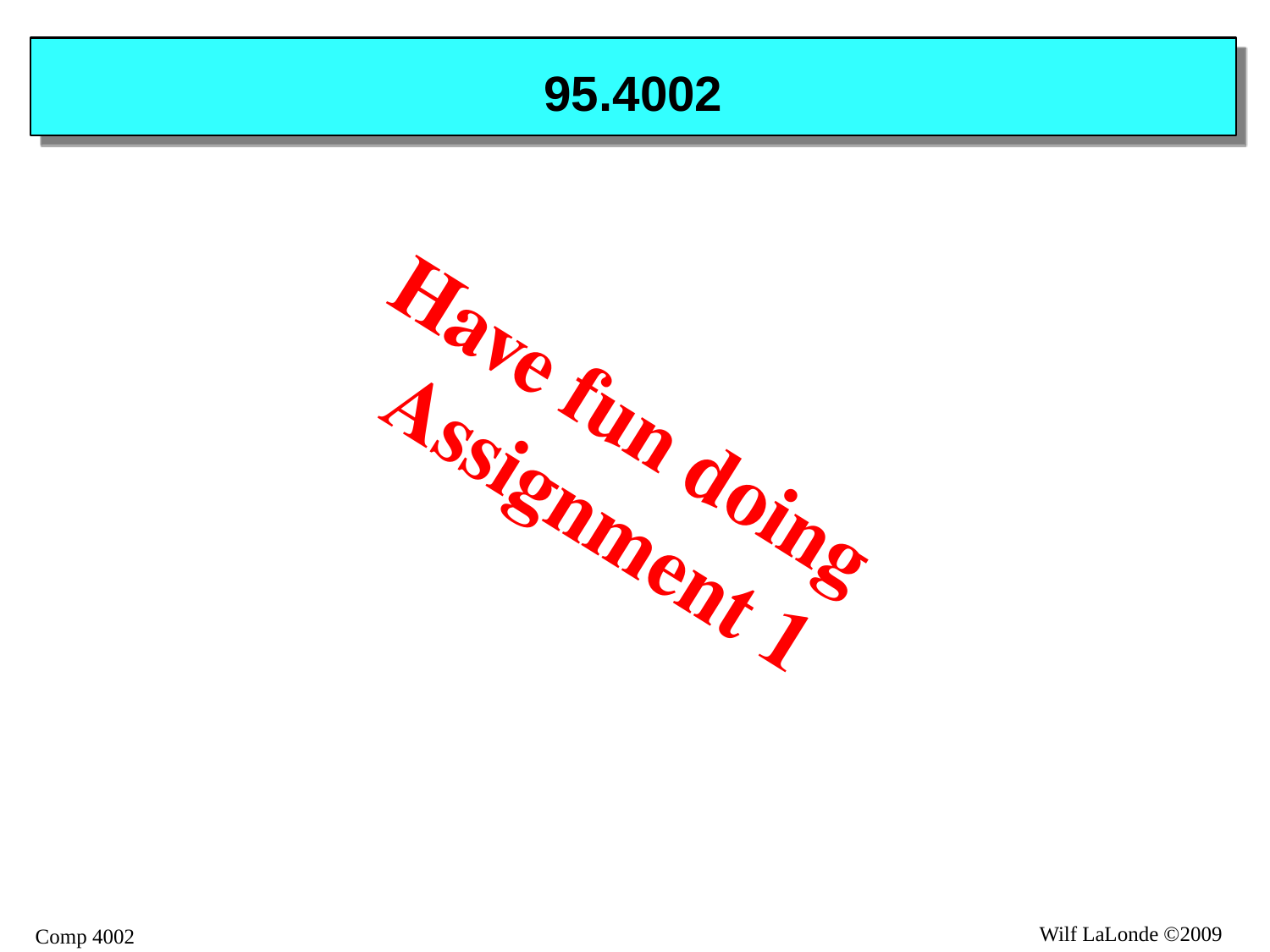

# 95.4002
Have fun doing Assignment 1